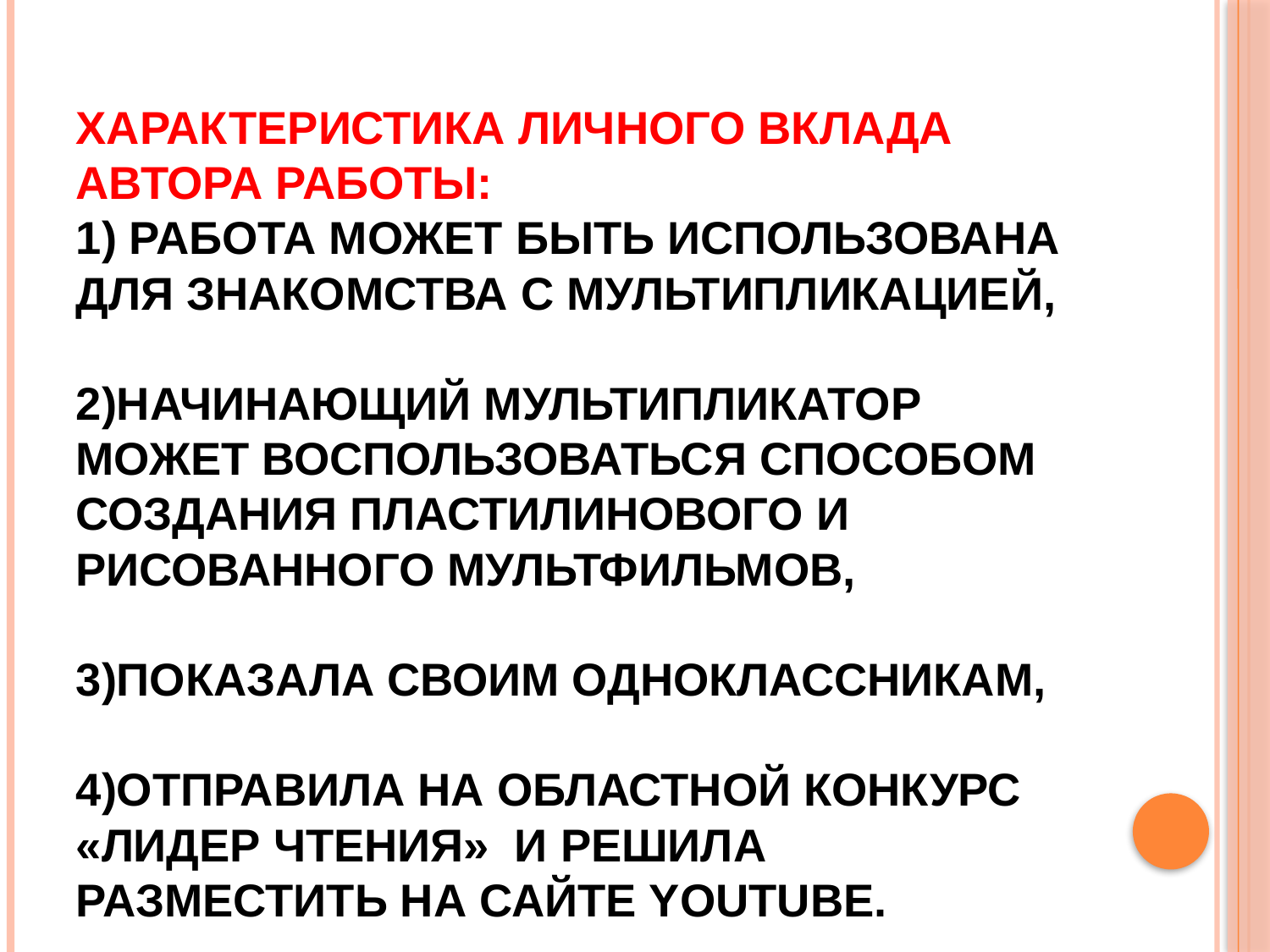

# Характеристика личного вклада автора работы: 1) Работа может быть использована для знакомства с мультипликацией, 2)Начинающий мультипликатор может воспользоваться способом создания пластилинового и рисованного мультфильмов, 3)Показала своим одноклассникам, 4)Отправила на областной конкурс «Лидер чтения»  и решила разместить на сайте YouTubе.